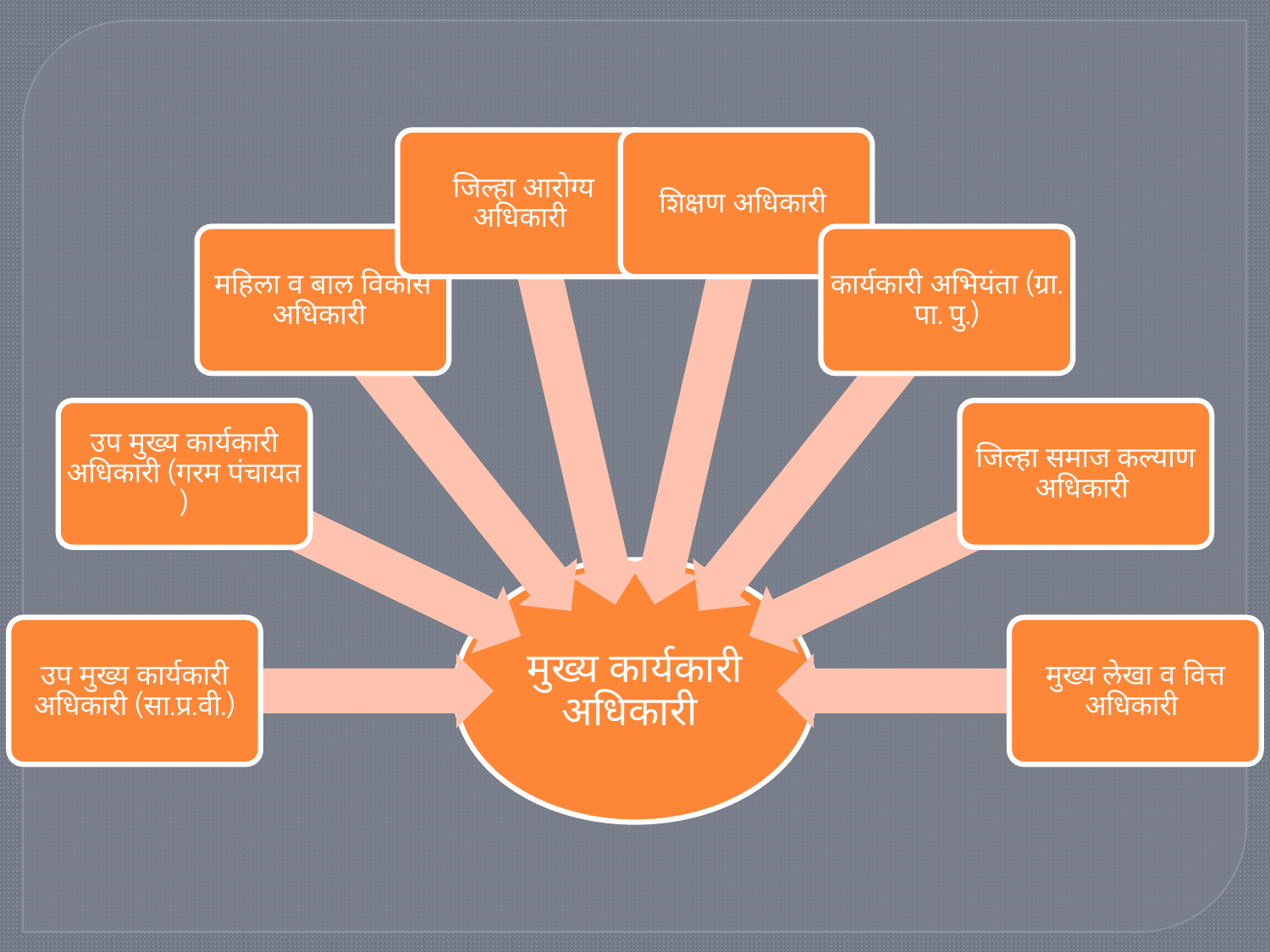

मुख्य कार्यकारी अधिकारी
उप मुख्य कार्यकारी अधिकारी (सा.प्र.वी.)
उप मुख्य कार्यकारी अधिकारी (गरम पंचायत )
महिला व बाल विकास अधिकारी
जिल्हा आरोग्य अधिकारी
शिक्षण अधिकारी
कार्यकारी अभियंता (ग्रा. पा. पु.)
जिल्हा समाज कल्याण अधिकारी
मुख्य लेखा व वित्त अधिकारी